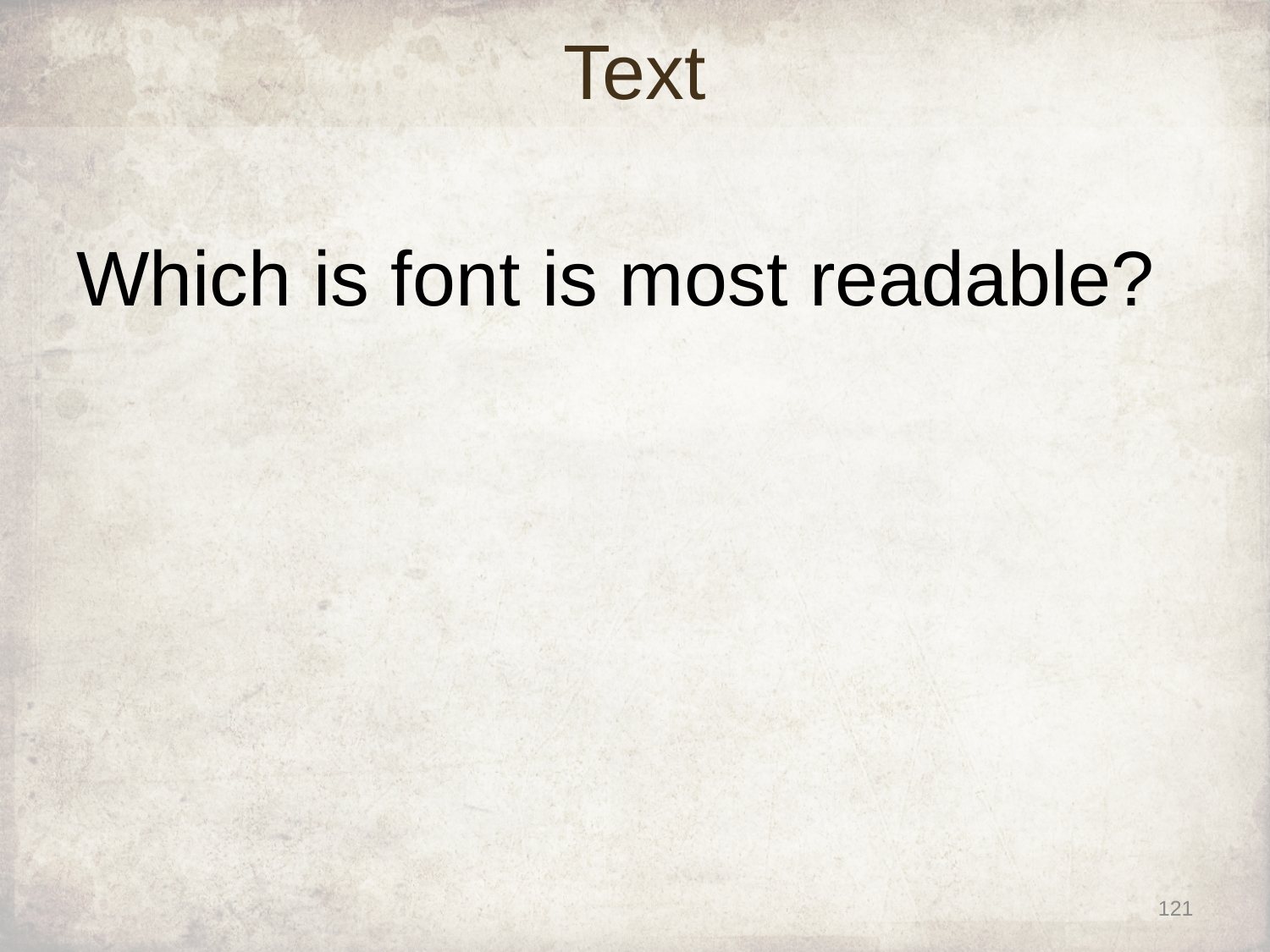

# Text
Which is font is most readable?
121